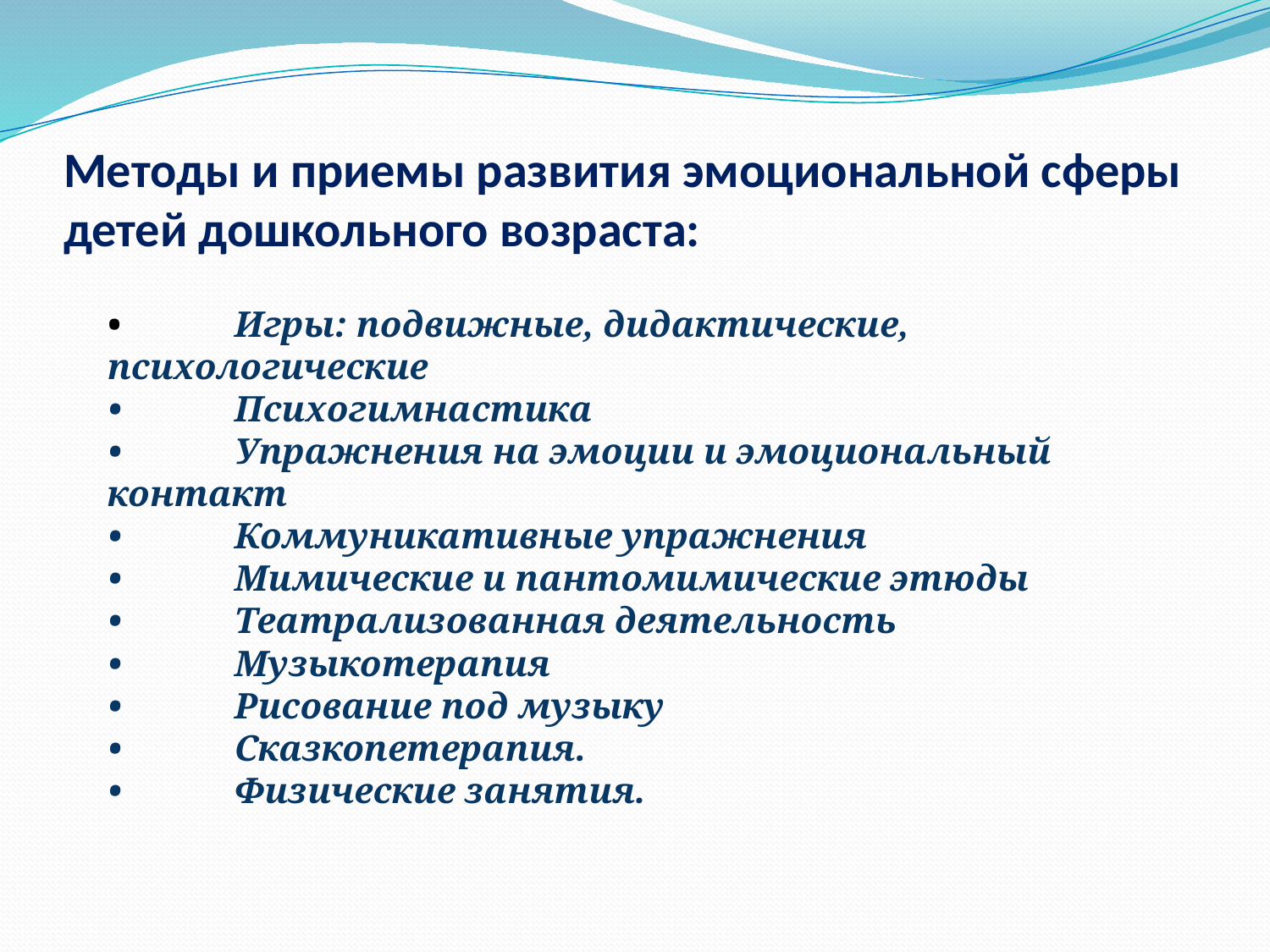

# Методы и приемы развития эмоциональной сферы детей дошкольного возраста:
•	Игры: подвижные, дидактические, психологические
•	Психогимнастика
•	Упражнения на эмоции и эмоциональный контакт
•	Коммуникативные упражнения
•	Мимические и пантомимические этюды
•	Театрализованная деятельность
•	Музыкотерапия
•	Рисование под музыку
•	Сказкопетерапия.
•	Физические занятия.